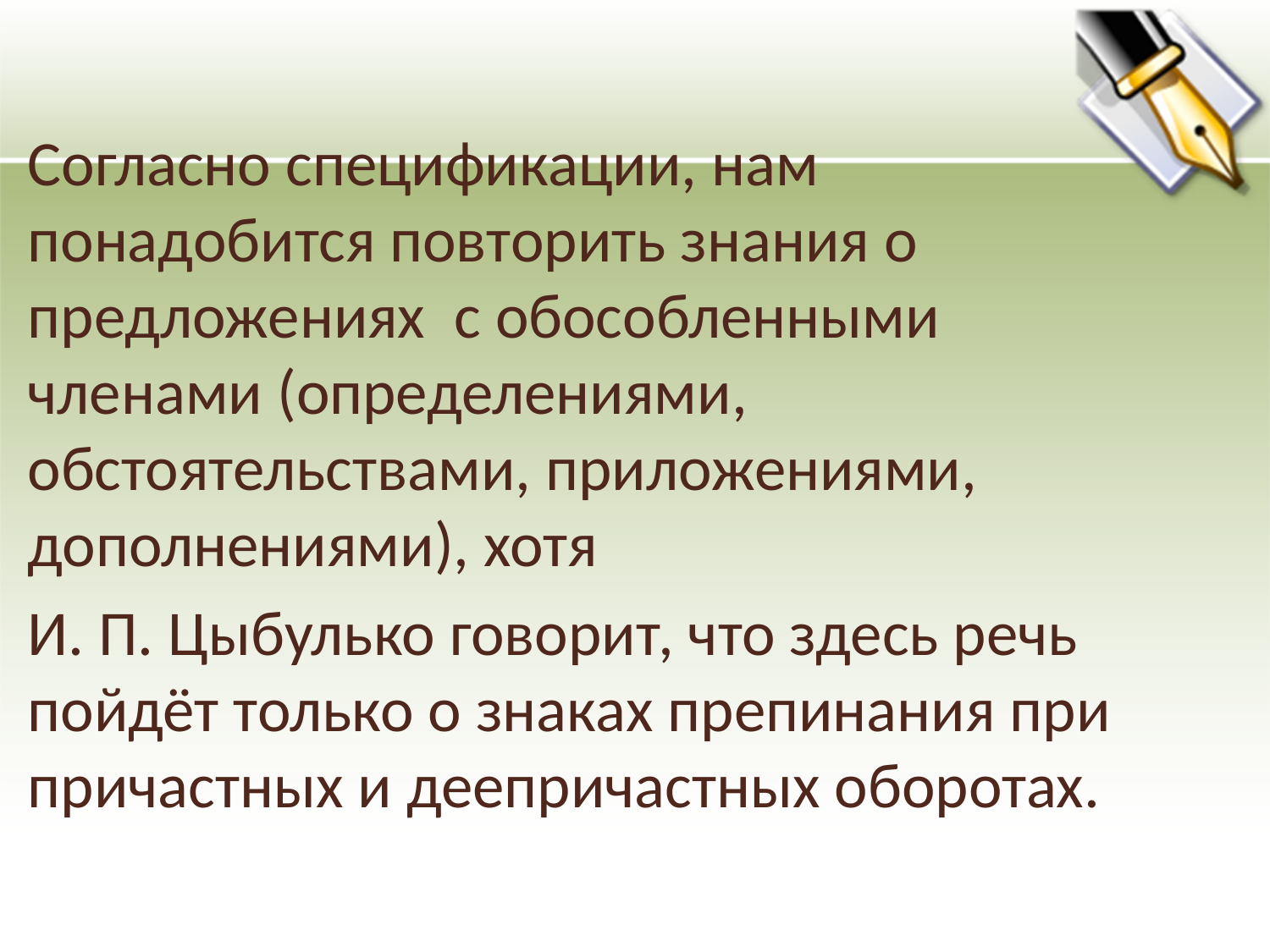

Согласно спецификации, нам понадобится повторить знания о предложениях  с обособленными членами (определениями, обстоятельствами, приложениями, дополнениями), хотя
И. П. Цыбулько говорит, что здесь речь пойдёт только о знаках препинания при причастных и деепричастных оборотах.